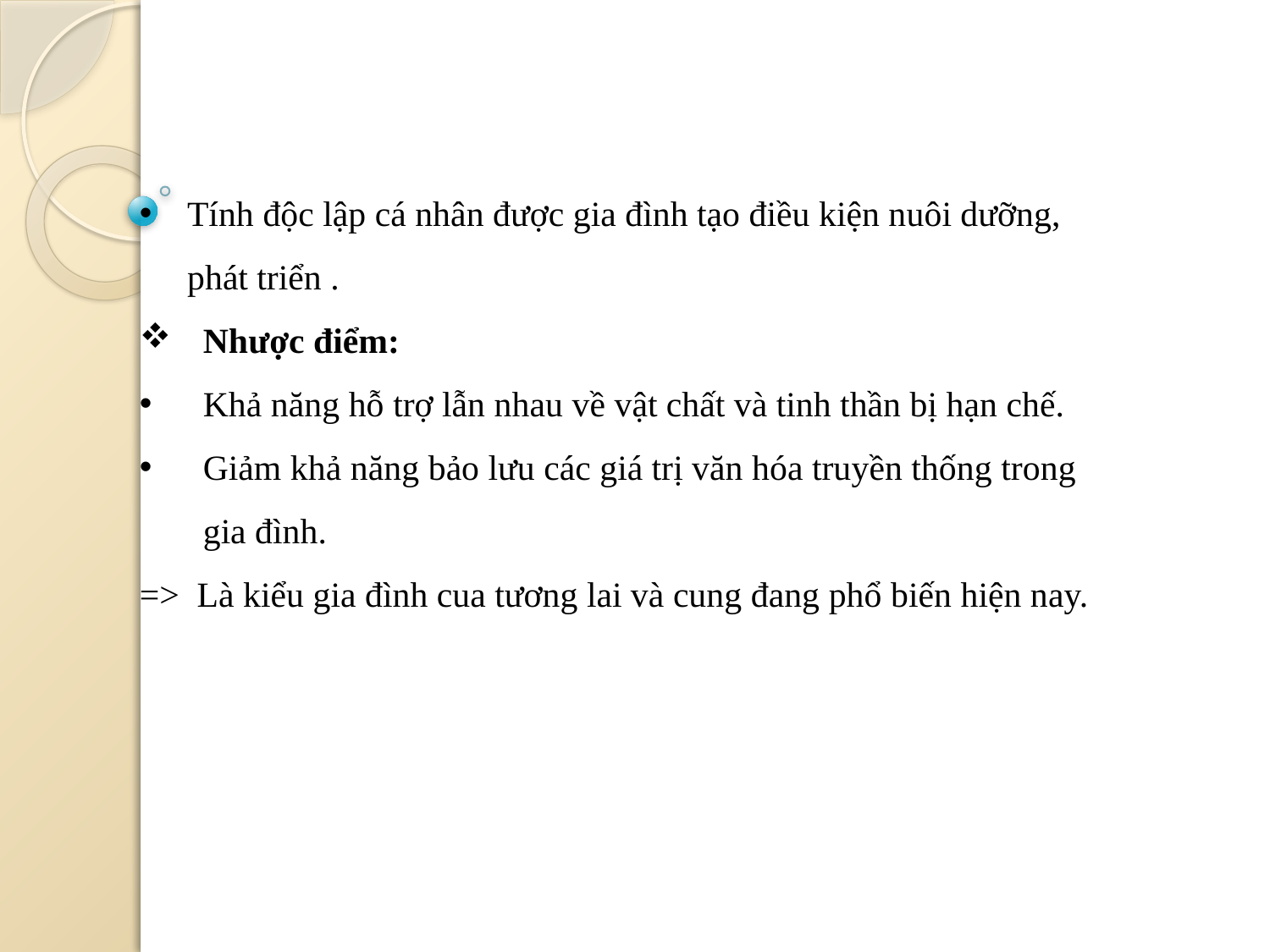

Tính độc lập cá nhân được gia đình tạo điều kiện nuôi dưỡng, phát triển .
Nhược điểm:
Khả năng hỗ trợ lẫn nhau về vật chất và tinh thần bị hạn chế.
Giảm khả năng bảo lưu các giá trị văn hóa truyền thống trong gia đình.
=>  Là kiểu gia đình cua tương lai và cung đang phổ biến hiện nay.